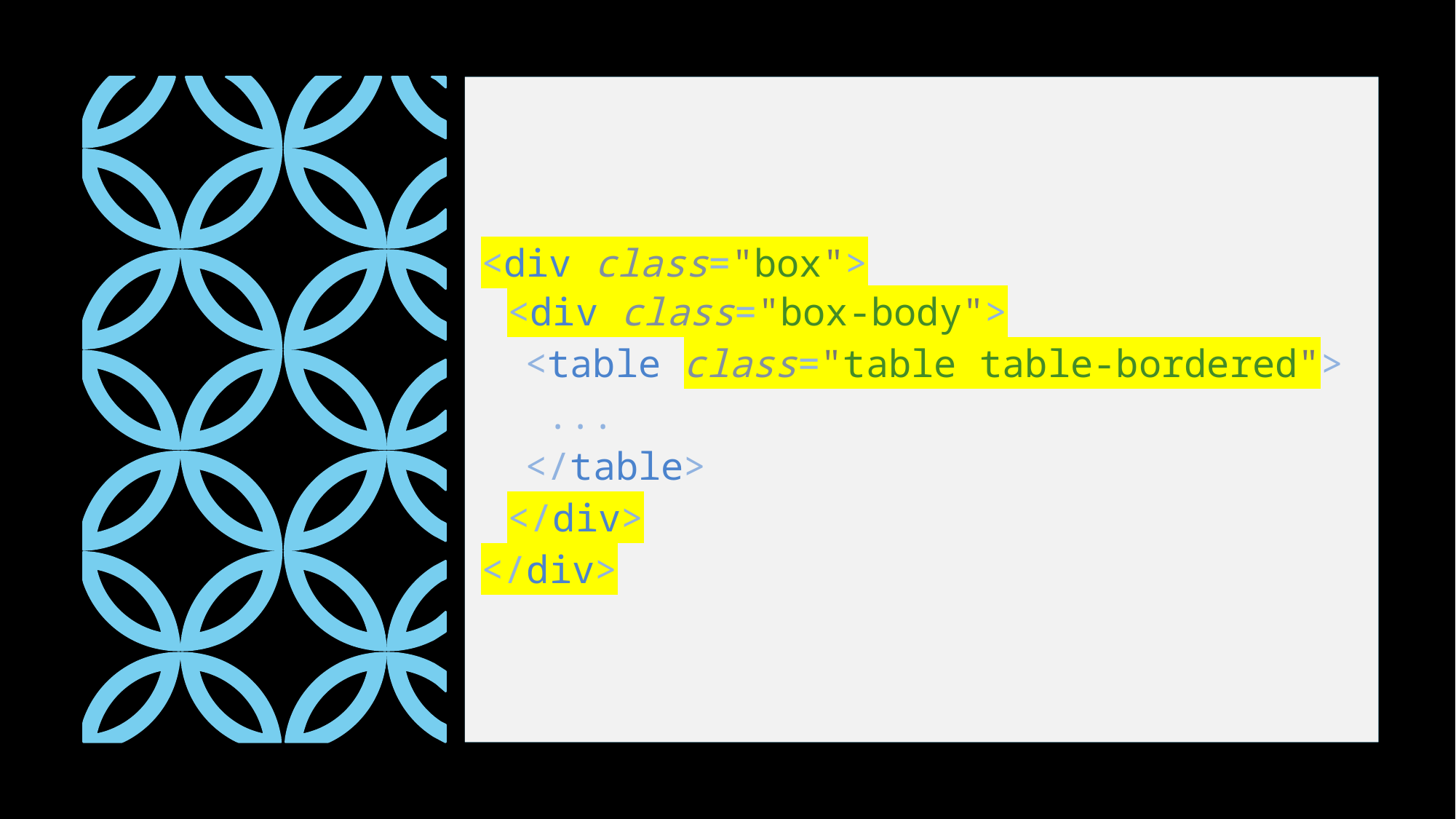

<div class="box">
<div class="box-body">
<table class="table table-bordered">
...
</table>
</div>
</div>